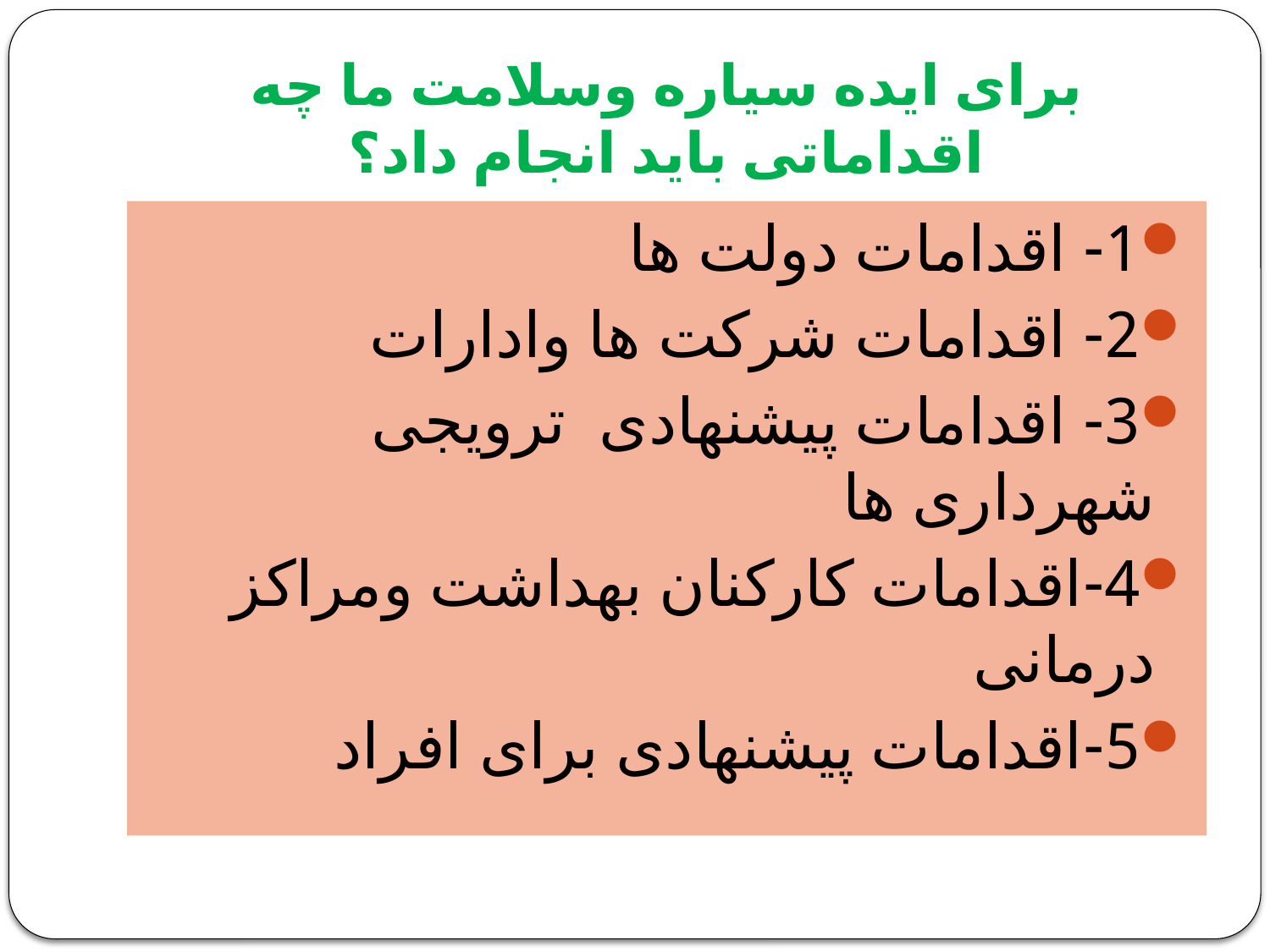

# برای ایده سیاره وسلامت ما چه اقداماتی باید انجام داد؟
1- اقدامات دولت ها
2- اقدامات شرکت ها وادارات
3- اقدامات پیشنهادی  ترویجی شهرداری ها
4-اقدامات کارکنان بهداشت ومراکز درمانی
5-اقدامات پیشنهادی برای افراد